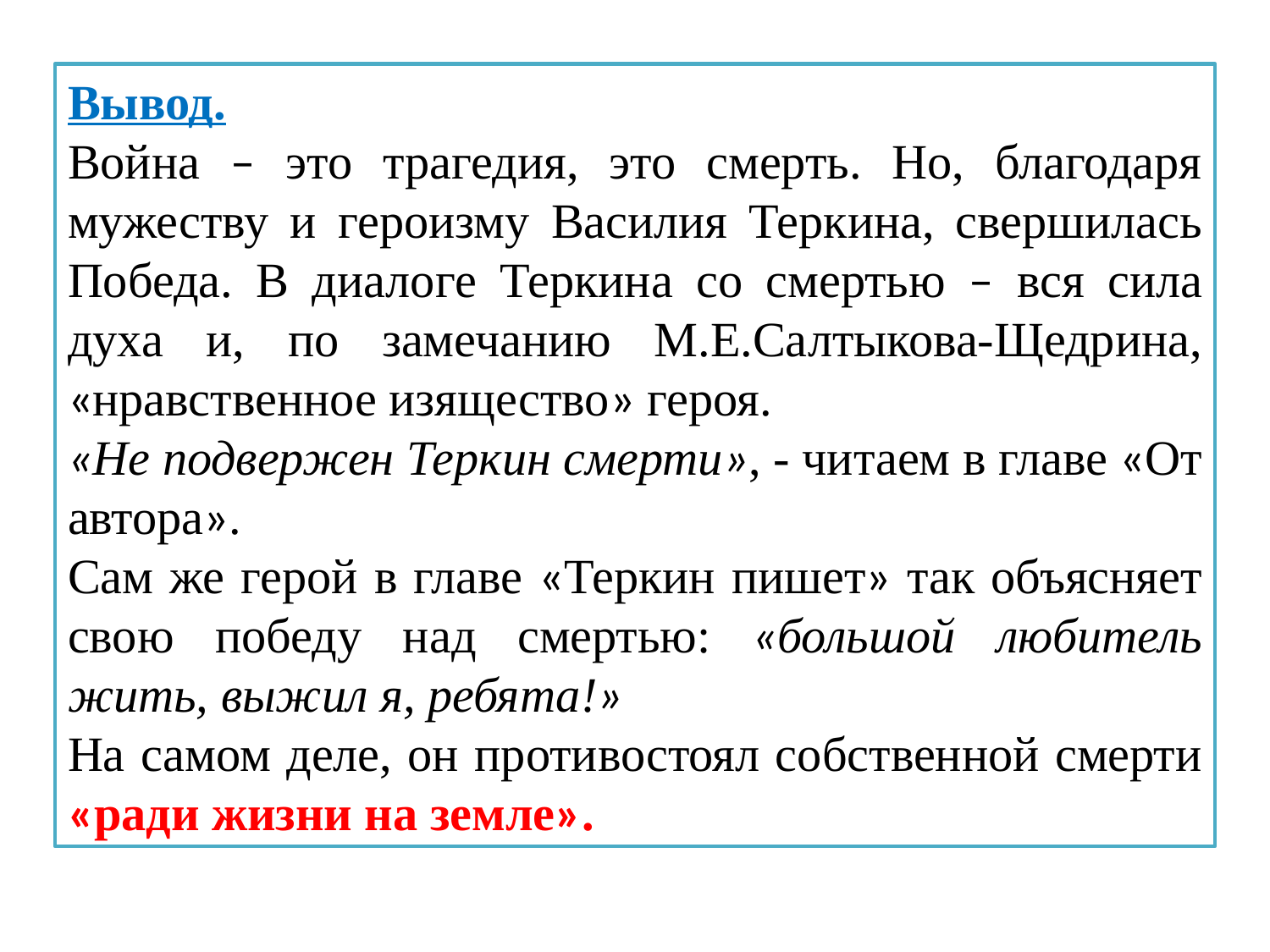

Вывод.
Война – это трагедия, это смерть. Но, благодаря мужеству и героизму Василия Теркина, свершилась Победа. В диалоге Теркина со смертью – вся сила духа и, по замечанию М.Е.Салтыкова-Щедрина, «нравственное изящество» героя.
«Не подвержен Теркин смерти», - читаем в главе «От автора».
Сам же герой в главе «Теркин пишет» так объясняет свою победу над смертью: «большой любитель жить, выжил я, ребята!»
На самом деле, он противостоял собственной смерти «ради жизни на земле».